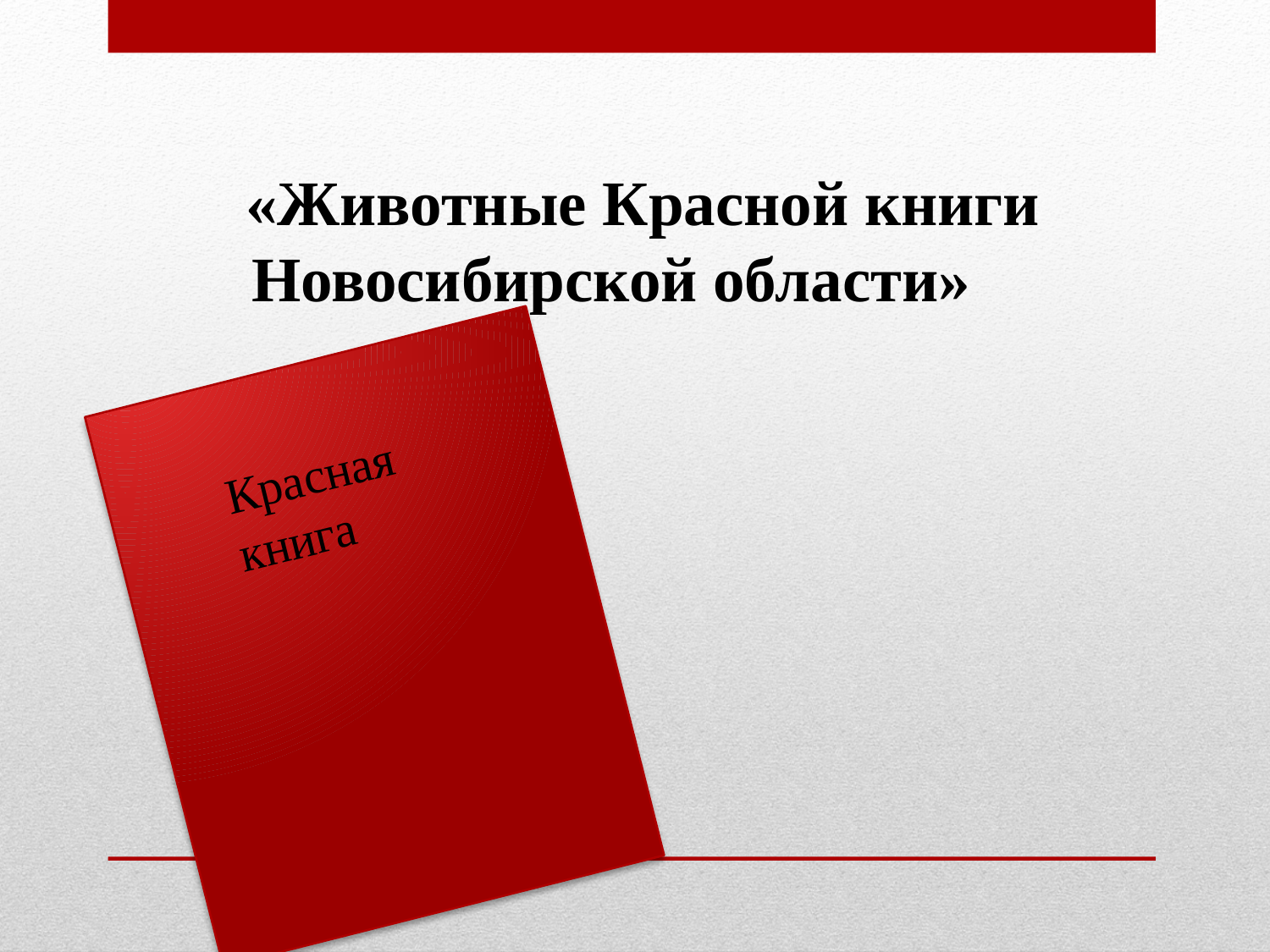

«Животные Красной книги Новосибирской области»

Красная книга